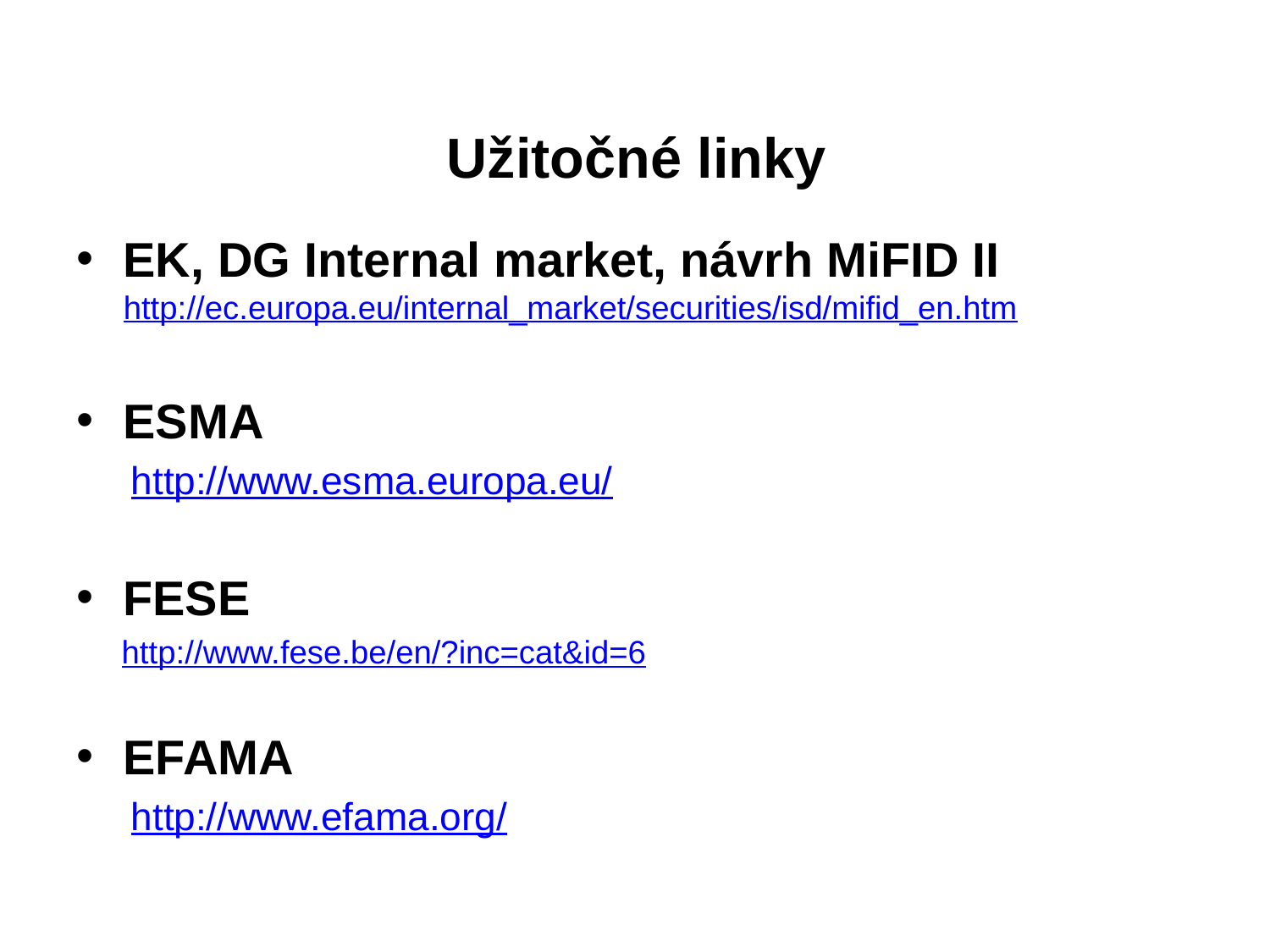

# Užitočné linky
EK, DG Internal market, návrh MiFID II  http://ec.europa.eu/internal_market/securities/isd/mifid_en.htm

ESMA
http://www.esma.europa.eu/

FESE
     http://www.fese.be/en/?inc=cat&id=6

EFAMA
http://www.efama.org/